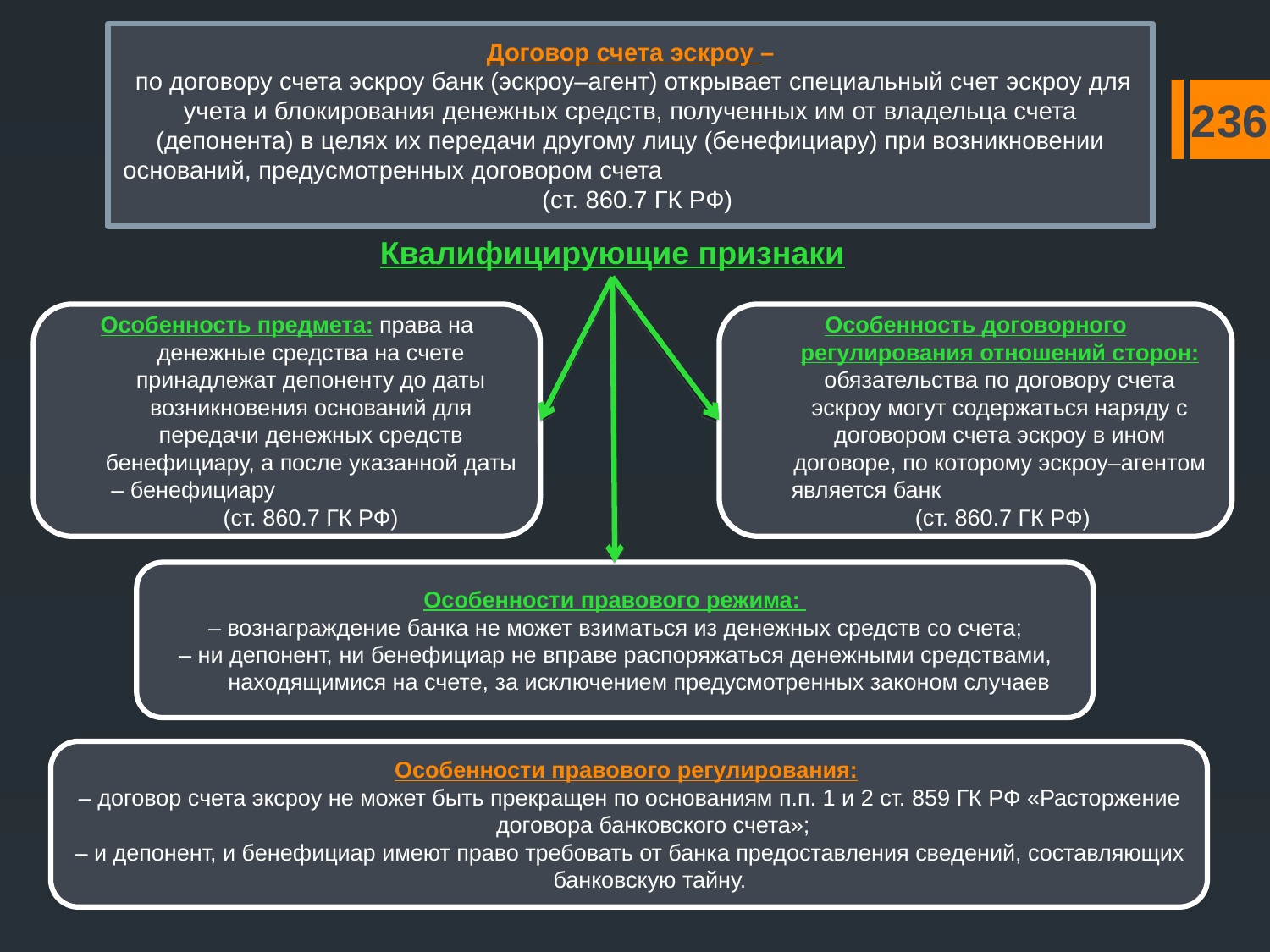

# Договор счета эскроу – по договору счета эскроу банк (эскроу–агент) открывает специальный счет эскроу для учета и блокирования денежных средств, полученных им от владельца счета (депонента) в целях их передачи другому лицу (бенефициару) при возникновении оснований, предусмотренных договором счета                                                                       (ст. 860.7 ГК РФ)
236
Квалифицирующие признаки
Особенность предмета: права на денежные средства на счете принадлежат депоненту до даты возникновения оснований для передачи денежных средств бенефициару, а после указанной даты – бенефициару                                      (ст. 860.7 ГК РФ)
Особенность договорного регулирования отношений сторон: обязательства по договору счета эскроу могут содержаться наряду с договором счета эскроу в ином договоре, по которому эскроу–агентом является банк                                            (ст. 860.7 ГК РФ)
Особенности правового режима:
– вознаграждение банка не может взиматься из денежных средств со счета;
– ни депонент, ни бенефициар не вправе распоряжаться денежными средствами, находящимися на счете, за исключением предусмотренных законом случаев
Особенности правового регулирования:
– договор счета эксроу не может быть прекращен по основаниям п.п. 1 и 2 ст. 859 ГК РФ «Расторжение договора банковского счета»;
– и депонент, и бенефициар имеют право требовать от банка предоставления сведений, составляющих банковскую тайну.